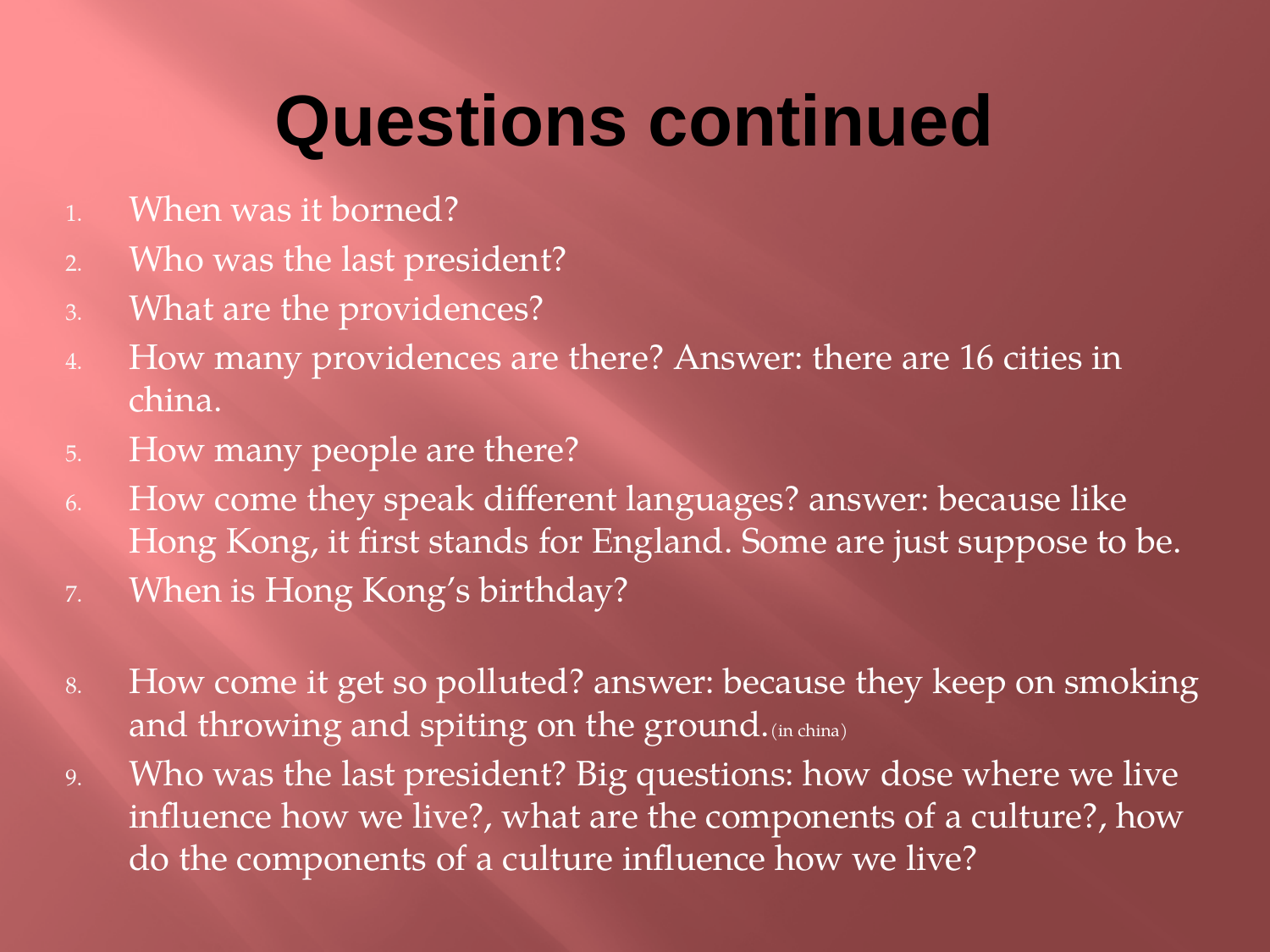

# Questions continued
When was it borned?
Who was the last president?
What are the providences?
How many providences are there? Answer: there are 16 cities in china.
How many people are there?
How come they speak different languages? answer: because like Hong Kong, it first stands for England. Some are just suppose to be.
When is Hong Kong’s birthday?
How come it get so polluted? answer: because they keep on smoking and throwing and spiting on the ground.(in china)
Who was the last president? Big questions: how dose where we live influence how we live?, what are the components of a culture?, how do the components of a culture influence how we live?